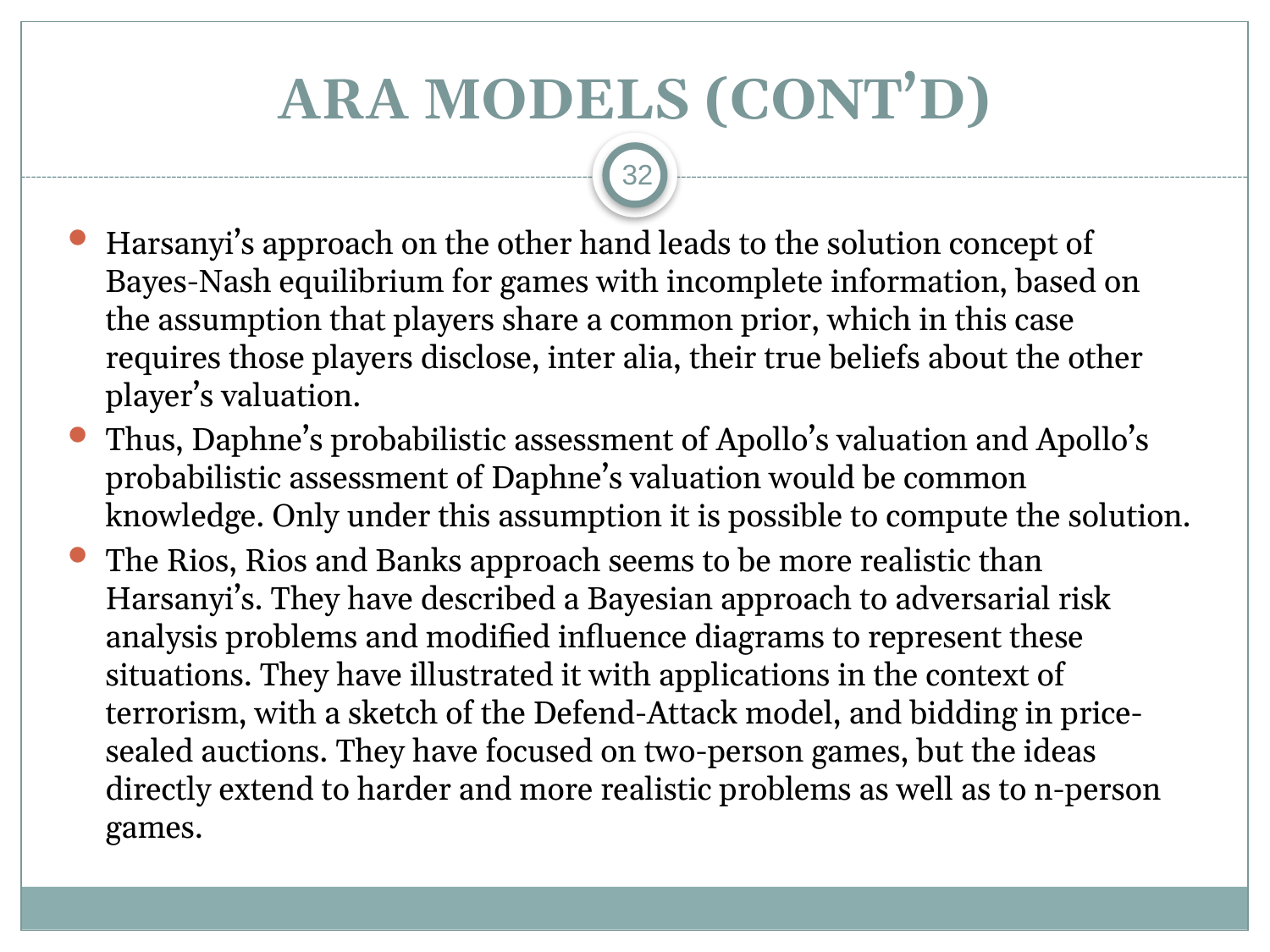

# ARA Models (cont’d)
32
Harsanyi’s approach on the other hand leads to the solution concept of Bayes-Nash equilibrium for games with incomplete information, based on the assumption that players share a common prior, which in this case requires those players disclose, inter alia, their true beliefs about the other player’s valuation.
Thus, Daphne’s probabilistic assessment of Apollo’s valuation and Apollo’s probabilistic assessment of Daphne’s valuation would be common knowledge. Only under this assumption it is possible to compute the solution.
The Rios, Rios and Banks approach seems to be more realistic than Harsanyi’s. They have described a Bayesian approach to adversarial risk analysis problems and modified influence diagrams to represent these situations. They have illustrated it with applications in the context of terrorism, with a sketch of the Defend-Attack model, and bidding in price-sealed auctions. They have focused on two-person games, but the ideas directly extend to harder and more realistic problems as well as to n-person games.